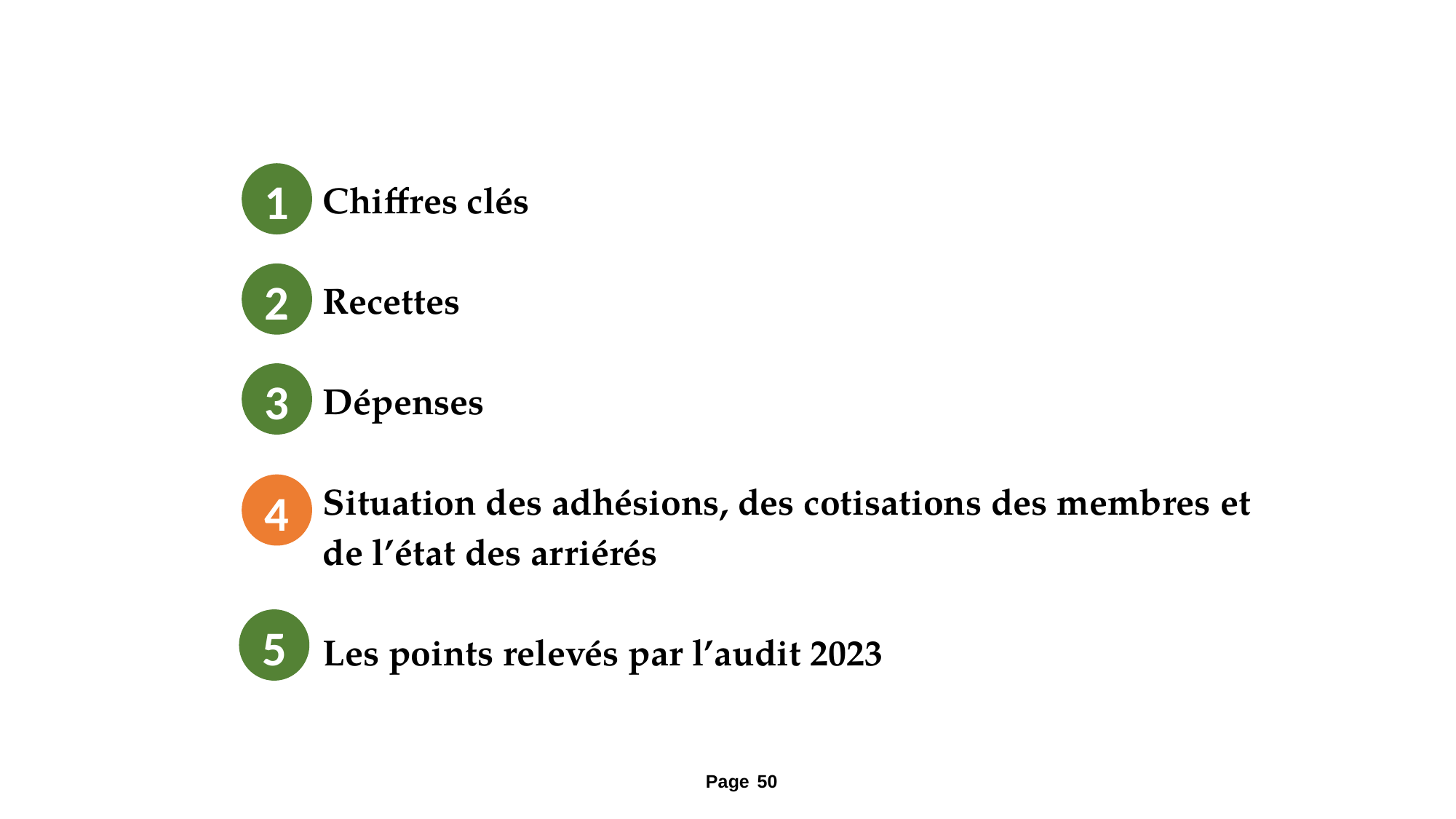

1
Chiffres clés

Recettes

Dépenses

Situation des adhésions, des cotisations des membres et de l’état des arriérés

Les points relevés par l’audit 2023
2
3
4
5
Page
50